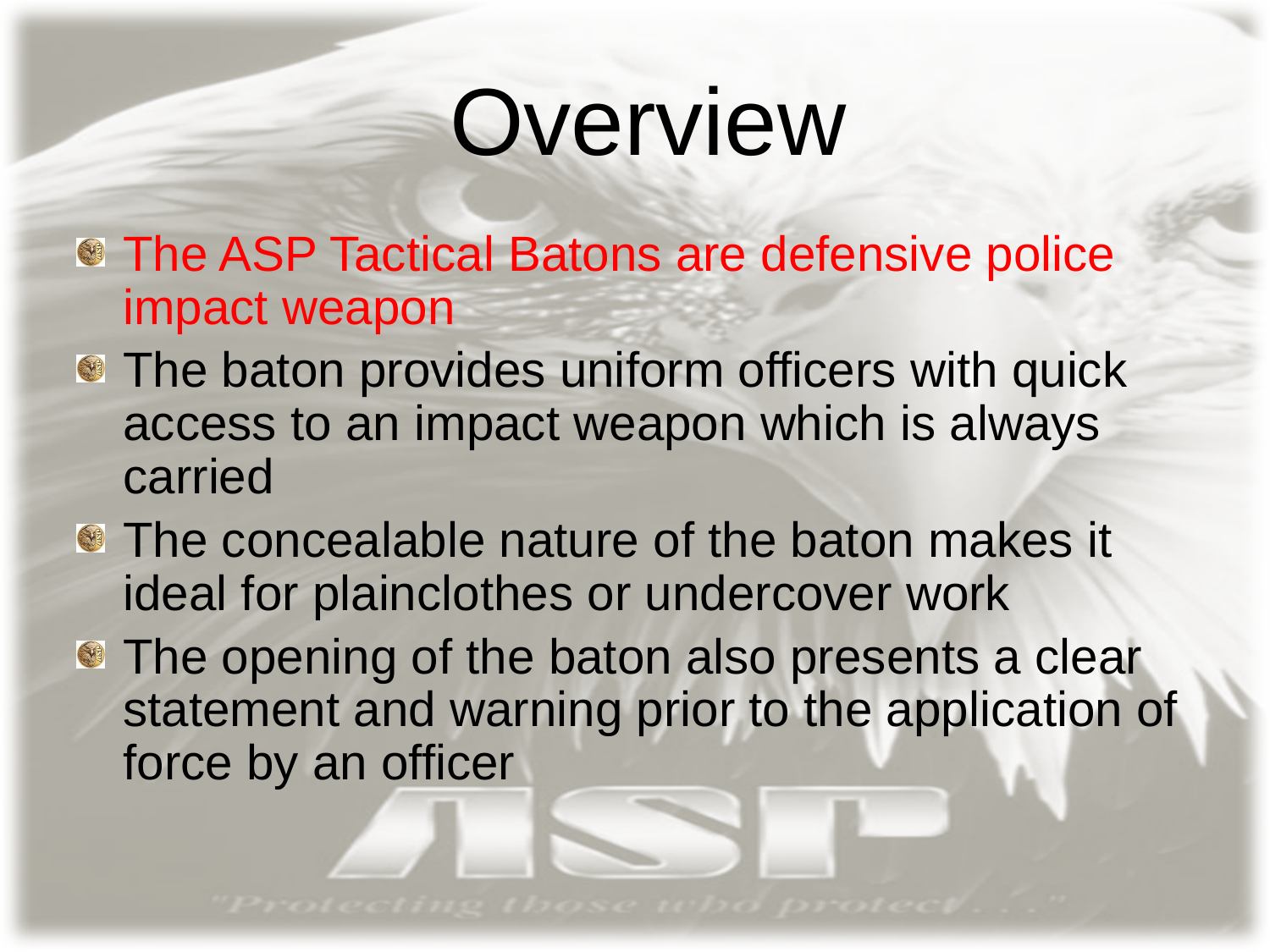

# Overview
The ASP Tactical Batons are defensive police impact weapon
The baton provides uniform officers with quick access to an impact weapon which is always carried
The concealable nature of the baton makes it ideal for plainclothes or undercover work
The opening of the baton also presents a clear statement and warning prior to the application of force by an officer